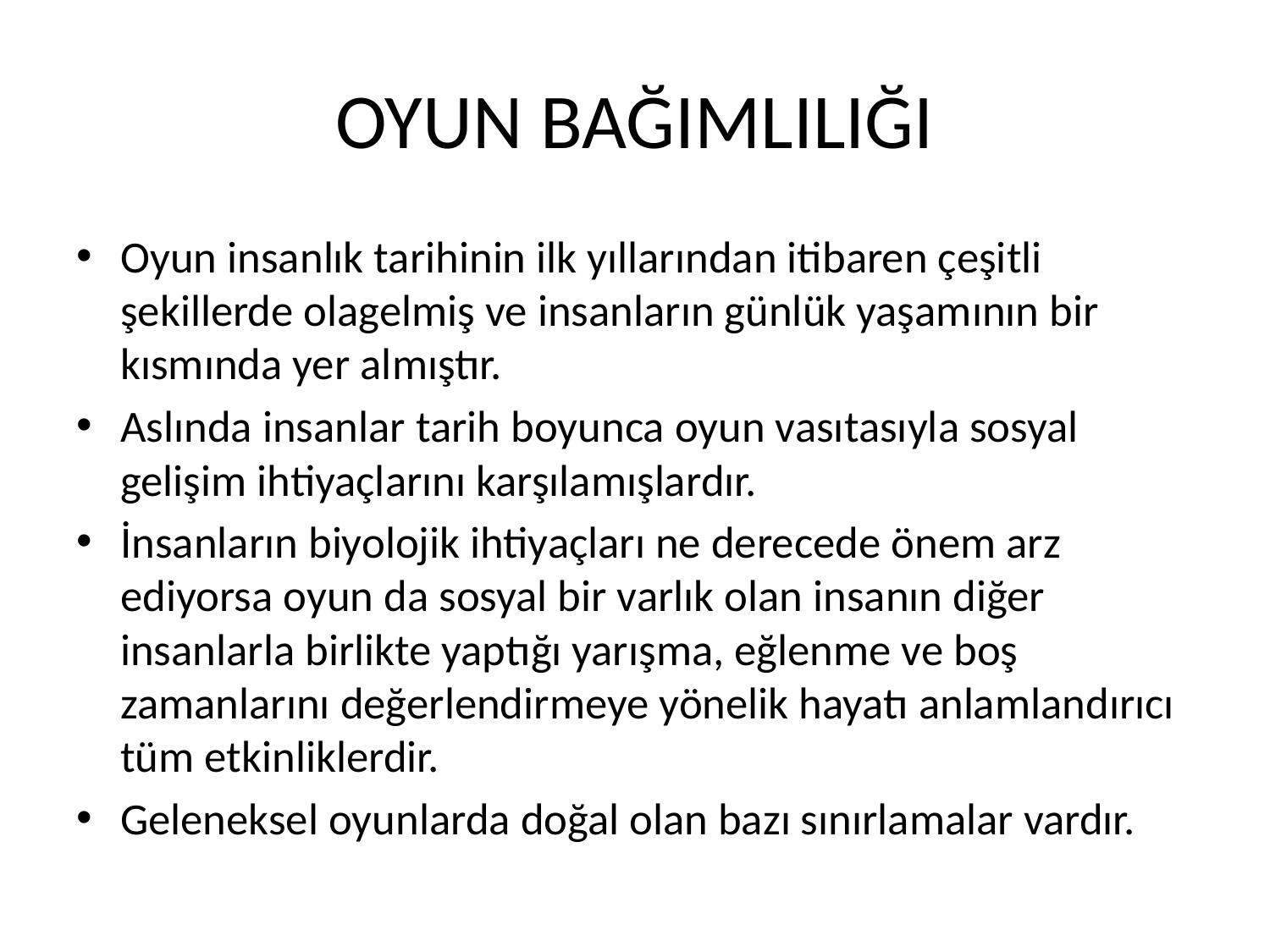

# OYUN BAĞIMLILIĞI
Oyun insanlık tarihinin ilk yıllarından itibaren çeşitli şekillerde olagelmiş ve insanların günlük yaşamının bir kısmında yer almıştır.
Aslında insanlar tarih boyunca oyun vasıtasıyla sosyal gelişim ihtiyaçlarını karşılamışlardır.
İnsanların biyolojik ihtiyaçları ne derecede önem arz ediyorsa oyun da sosyal bir varlık olan insanın diğer insanlarla birlikte yaptığı yarışma, eğlenme ve boş zamanlarını değerlendirmeye yönelik hayatı anlamlandırıcı tüm etkinliklerdir.
Geleneksel oyunlarda doğal olan bazı sınırlamalar vardır.